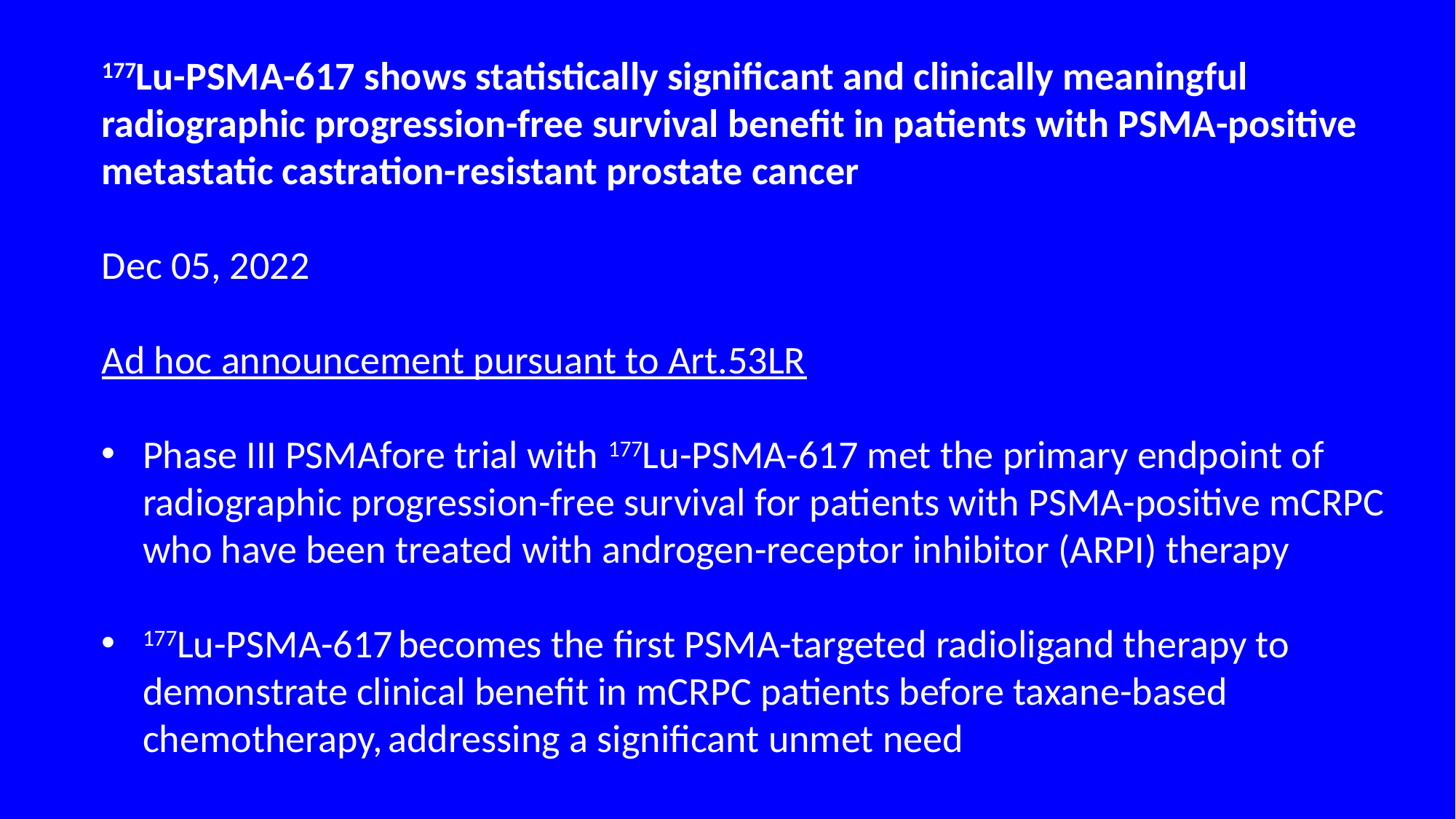

177Lu-PSMA-617 shows statistically significant and clinically meaningful radiographic progression-free survival benefit in patients with PSMA-positive metastatic castration-resistant prostate cancer

Dec 05, 2022

Ad hoc announcement pursuant to Art.53LR

Phase III PSMAfore trial with 177Lu-PSMA-617 met the primary endpoint of radiographic progression-free survival for patients with PSMA-positive mCRPC who have been treated with androgen-receptor inhibitor (ARPI) therapy

177Lu-PSMA-617 becomes the first PSMA-targeted radioligand therapy to demonstrate clinical benefit in mCRPC patients before taxane-based chemotherapy, addressing a significant unmet need